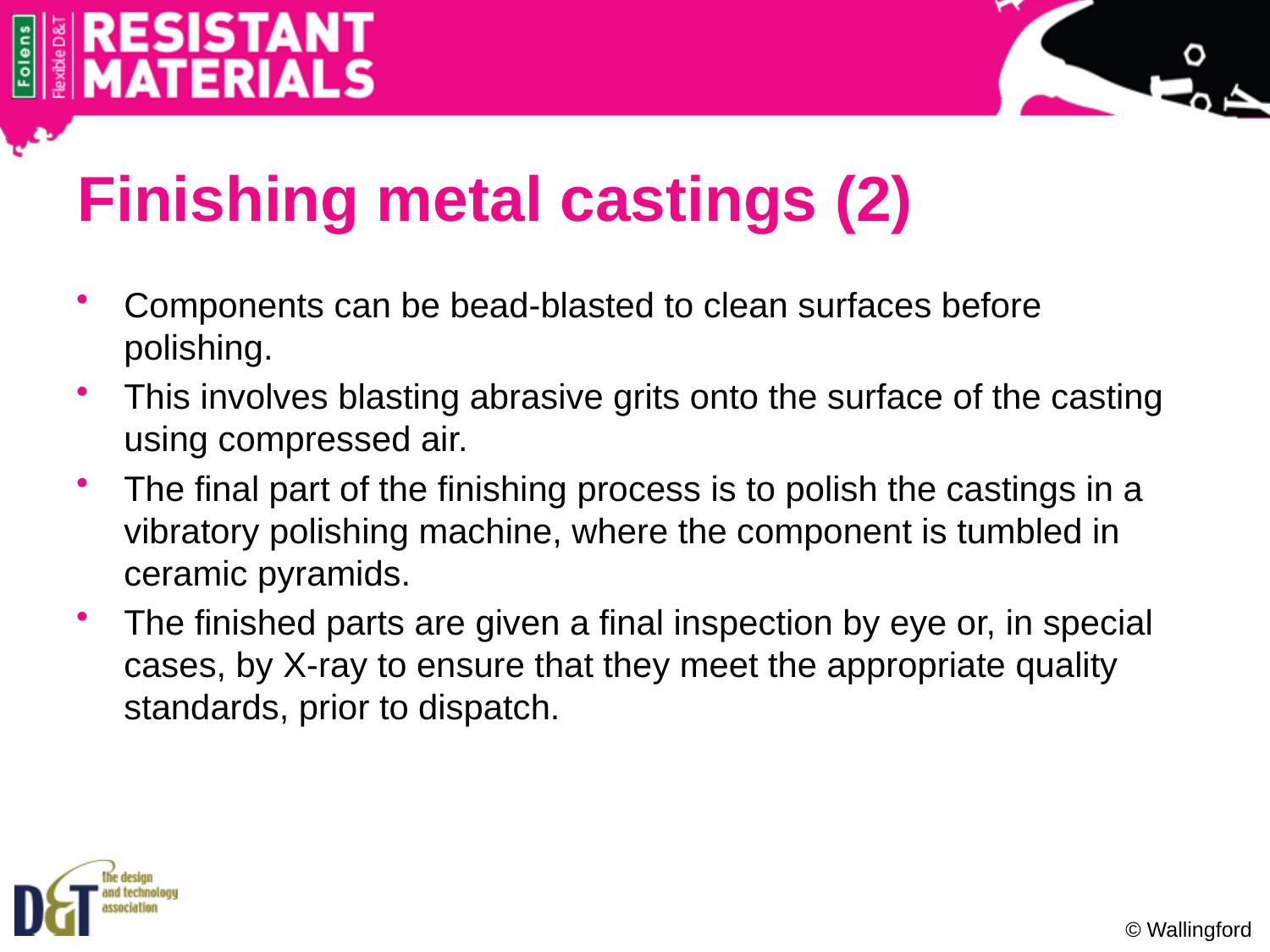

# Finishing metal castings (2)
Components can be bead-blasted to clean surfaces before polishing.
This involves blasting abrasive grits onto the surface of the casting using compressed air.
The final part of the finishing process is to polish the castings in a vibratory polishing machine, where the component is tumbled in ceramic pyramids.
The finished parts are given a final inspection by eye or, in special cases, by X-ray to ensure that they meet the appropriate quality standards, prior to dispatch.

© Wallingford